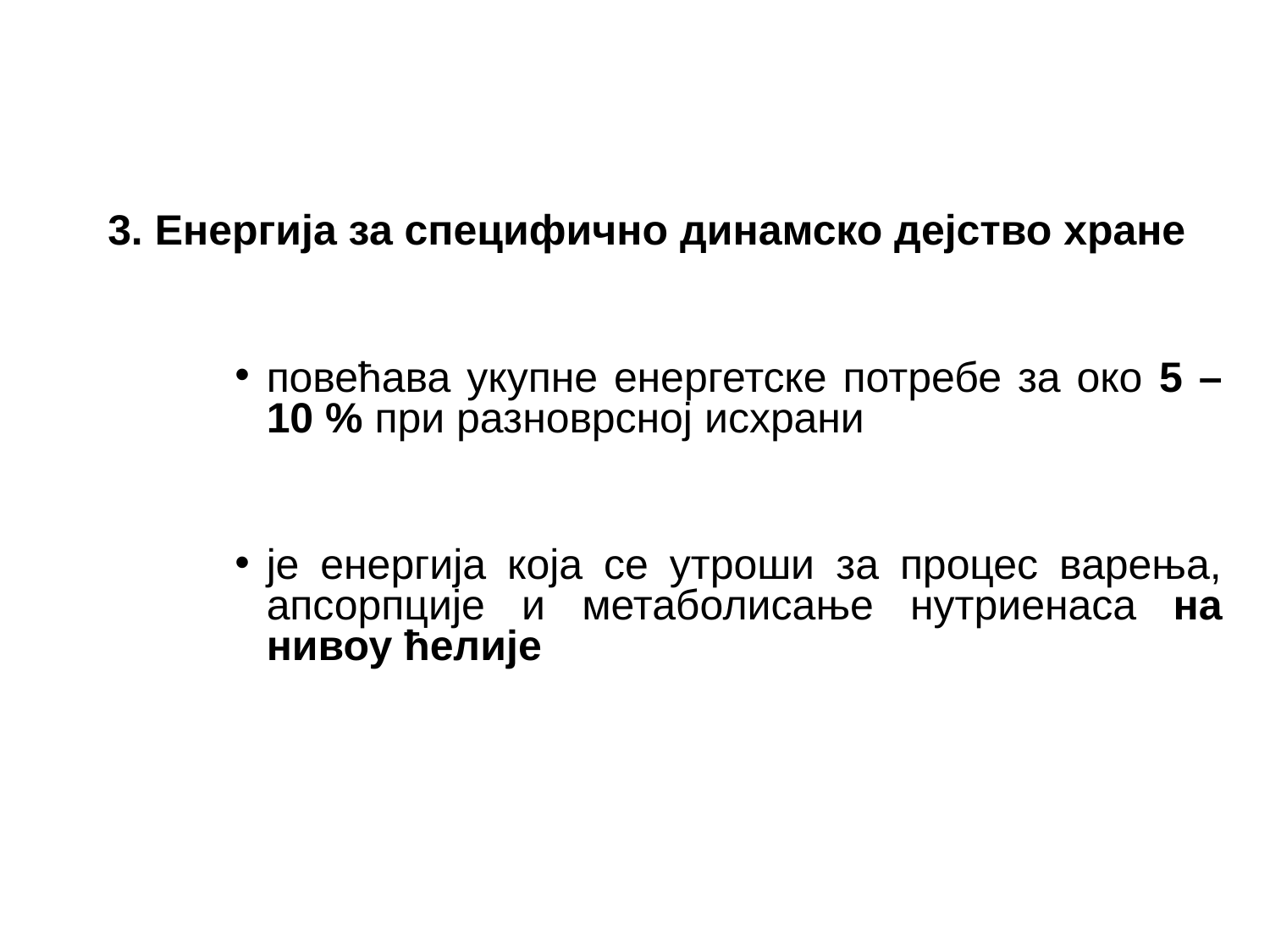

3. Енергија за специфично динамско дејство хране

повећава укупне енергетске потребе за око 5 – 10 % при разноврсној исхрани

је енергија која се утроши за процес варења, апсорпције и метаболисање нутриенаса на нивоу ћелије